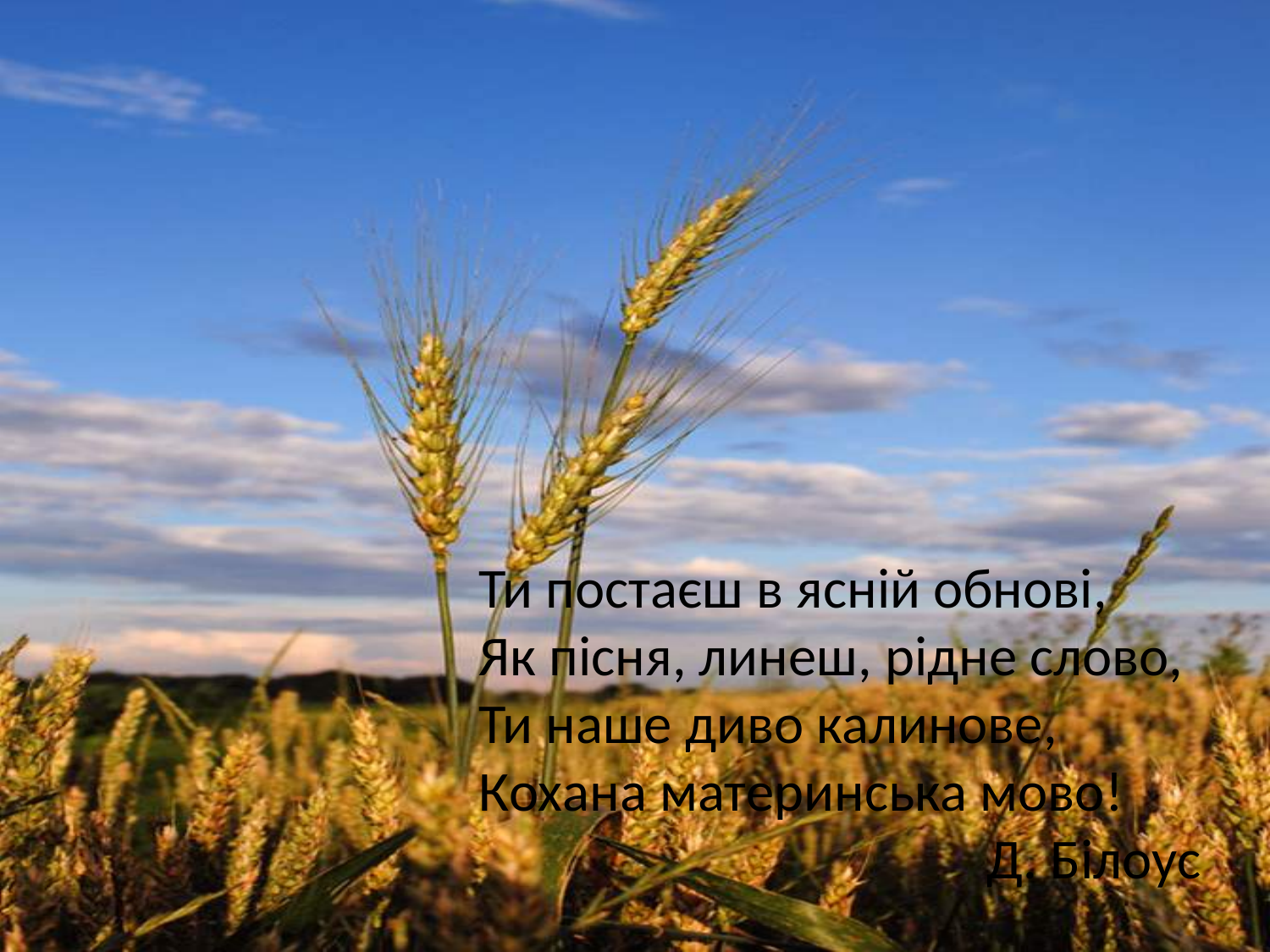

Ти постаєш в ясній обнові,
Як пісня, линеш, рідне слово,
Ти наше диво калинове,
Кохана материнська мово!
                                        Д. Білоус